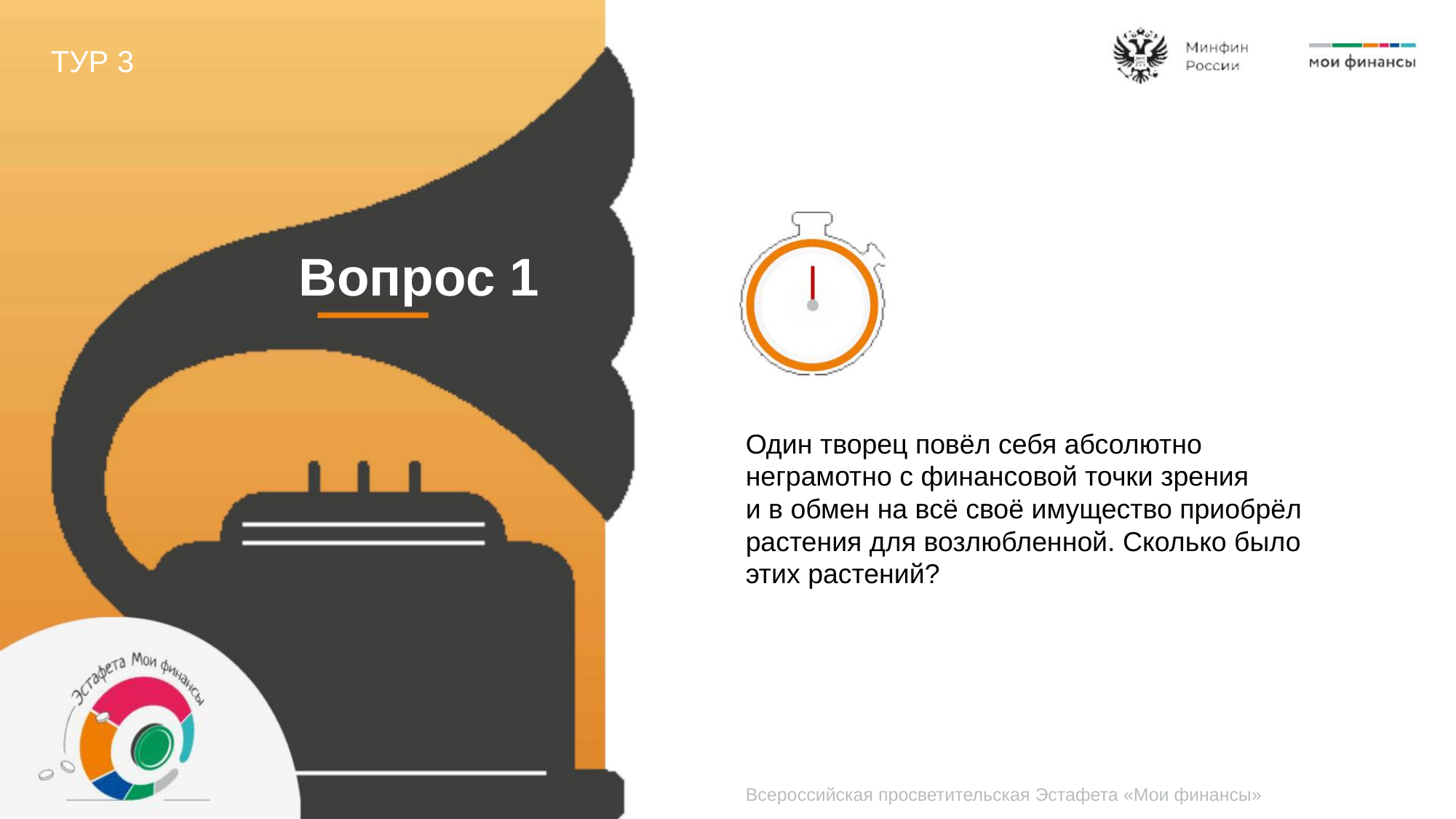

ТУР 3
Вопрос 1
Один творец повёл себя абсолютно
неграмотно с финансовой точки зрения
и в обмен на всё своё имущество приобрёл
растения для возлюбленной. Сколько было
этих растений?
Всероссийская просветительская Эстафета «Мои финансы»